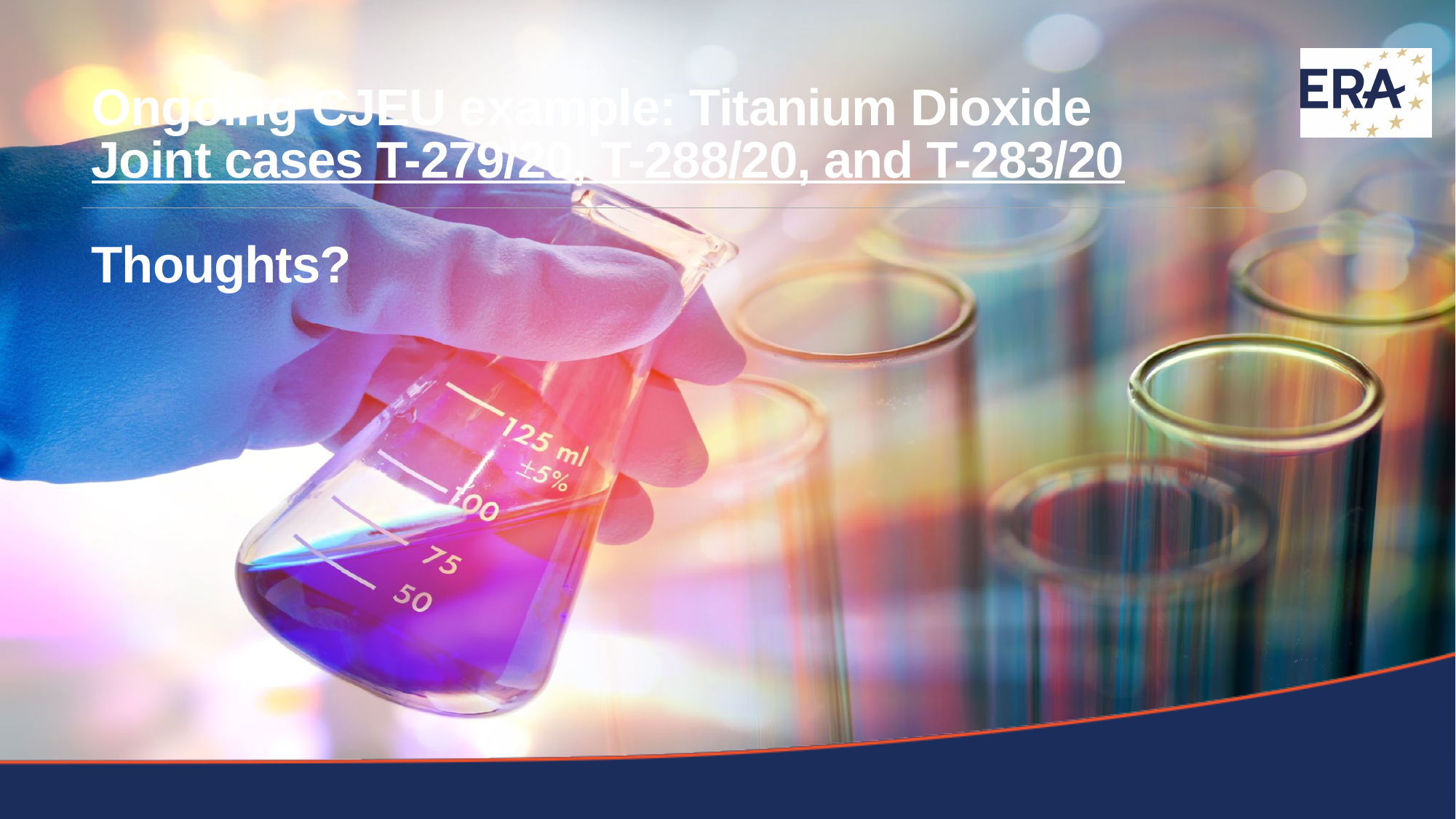

# Ongoing CJEU example: Titanium Dioxide Joint cases T-279/20, T-288/20, and T-283/20 Thoughts?